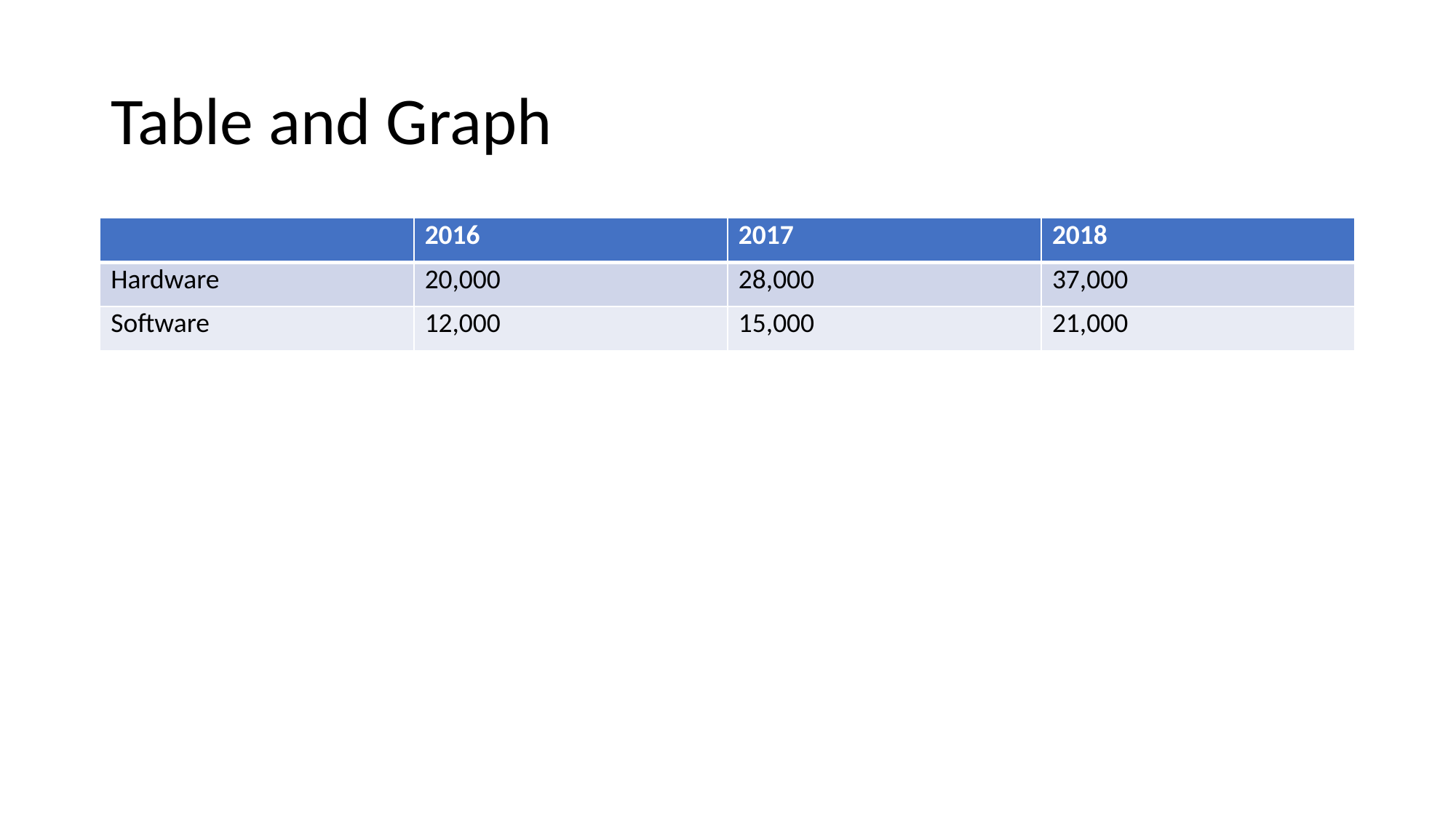

# Table and Graph
|  | 2016 | 2017 | 2018 |
| --- | --- | --- | --- |
| Hardware | 20,000 | 28,000 | 37,000 |
| Software | 12,000 | 15,000 | 21,000 |